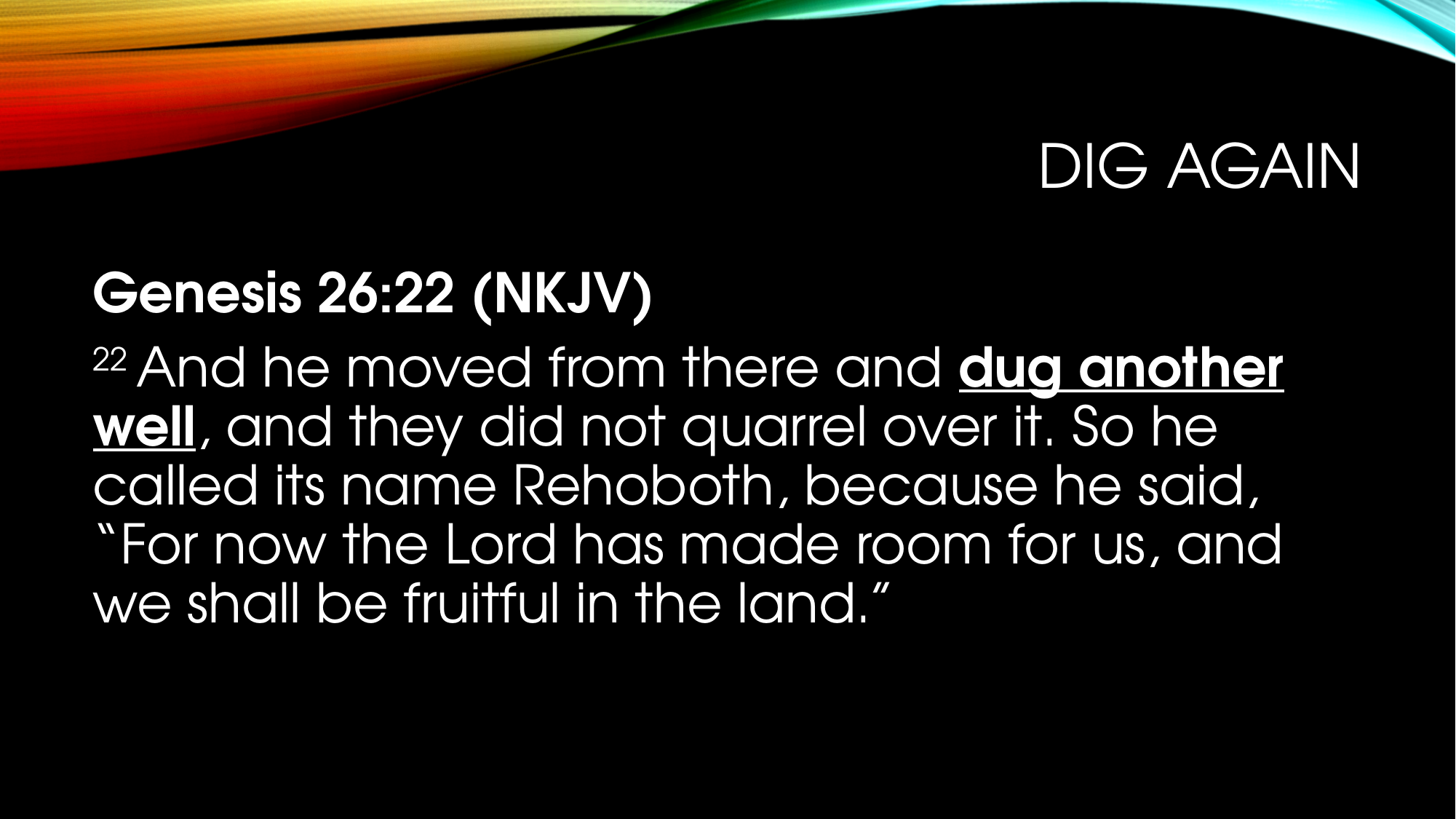

# Dig again
Genesis 26:22 (NKJV)
22 And he moved from there and dug another well, and they did not quarrel over it. So he called its name Rehoboth, because he said, “For now the Lord has made room for us, and we shall be fruitful in the land.”